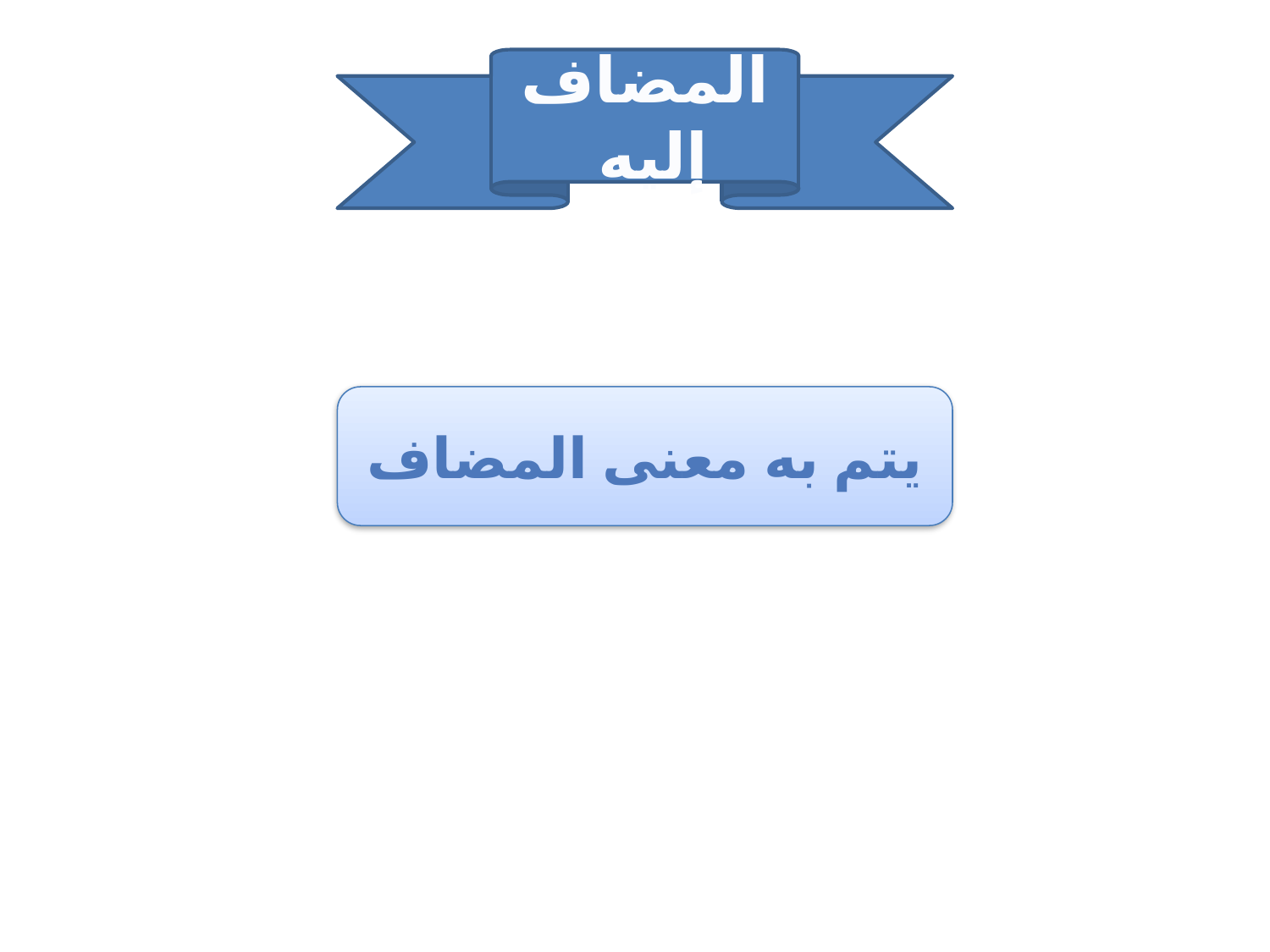

المضاف إليه
#
يتم به معنى المضاف